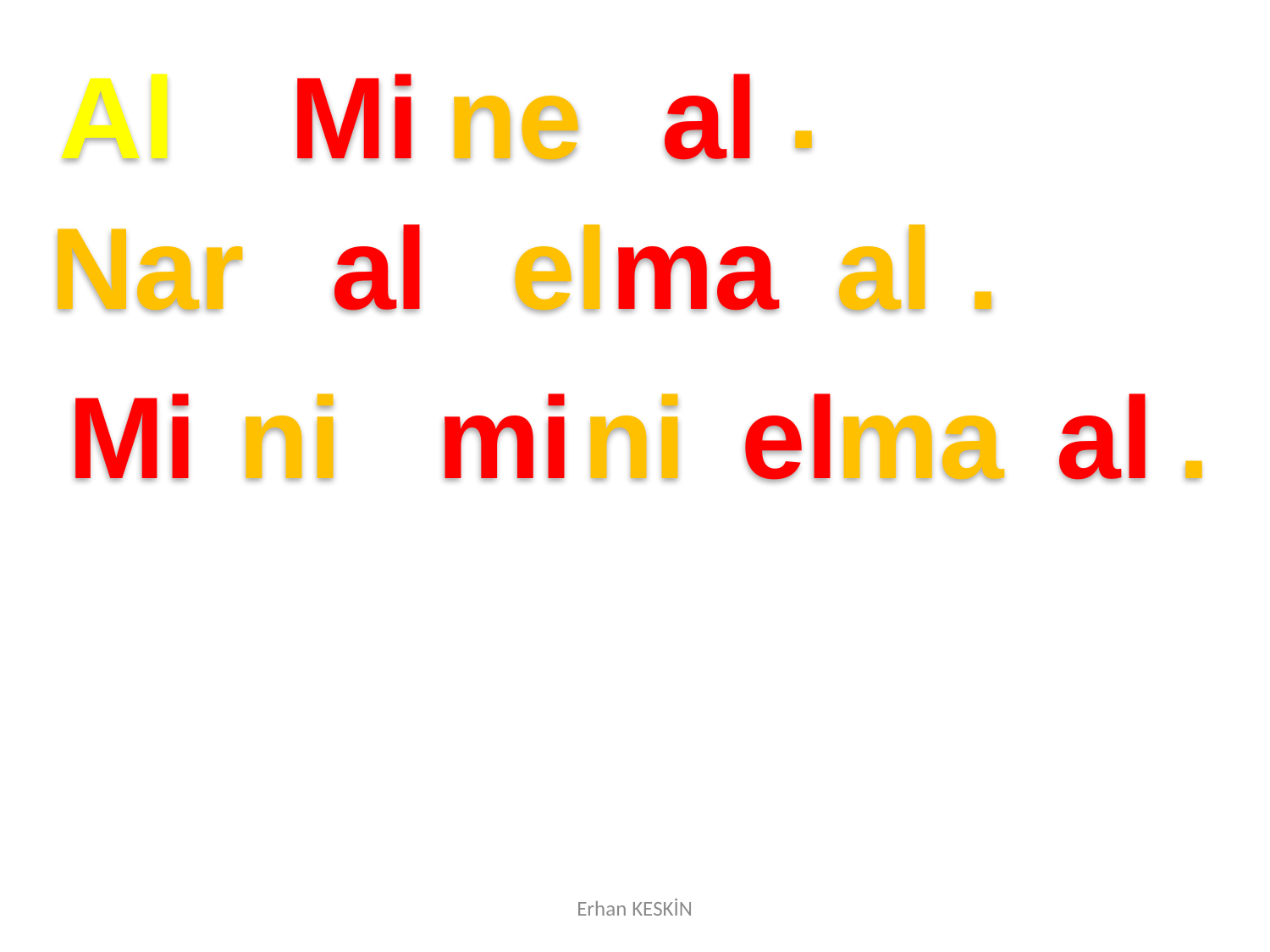

.
Al
Mi
ne
al
Nar
al
el
ma
al
.
Mi
ni
mi
ni
el
ma
al
.
Erhan KESKİN